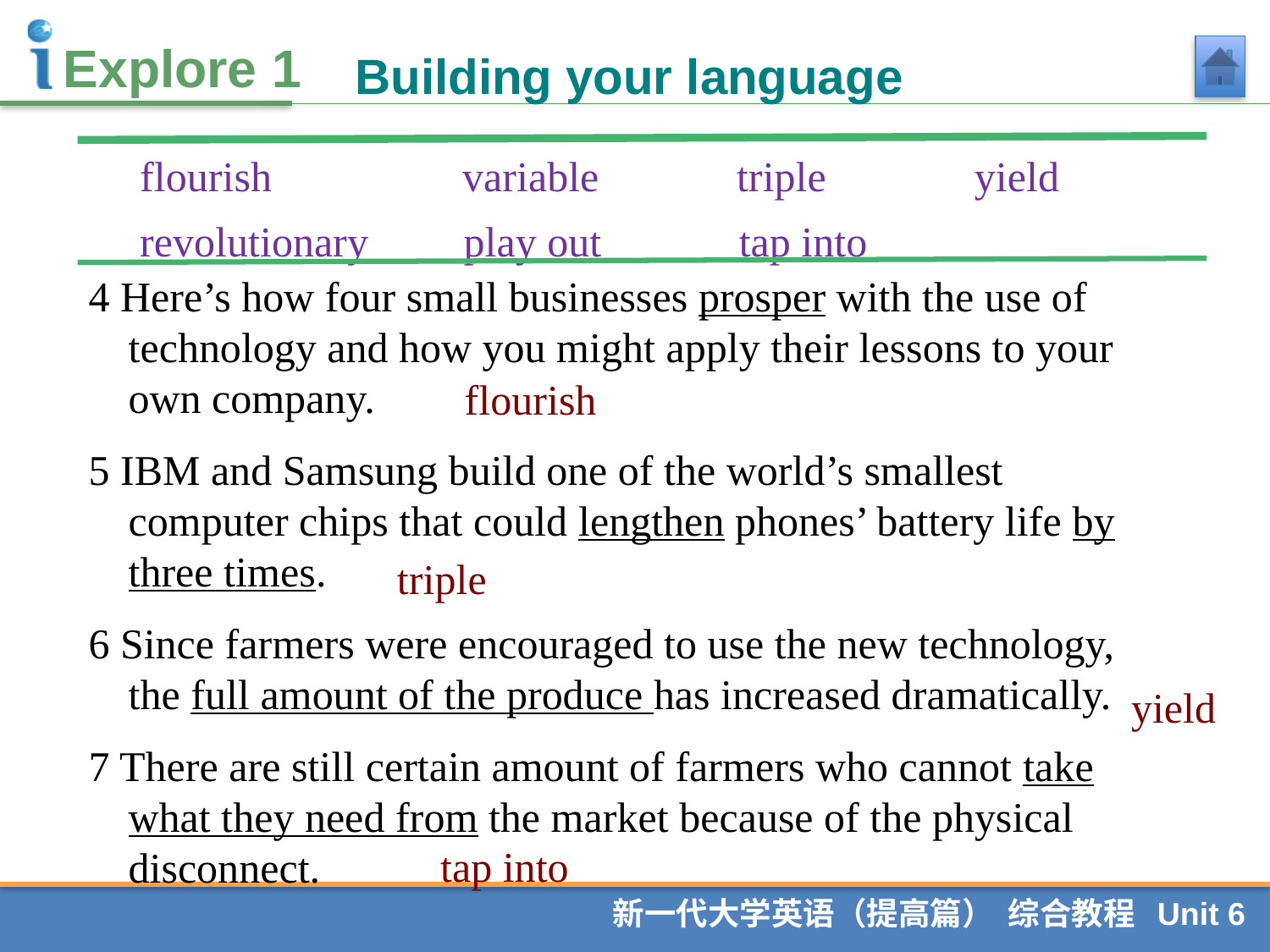

Building your language
flourish                  variable             triple              yield
revolutionary         play out             tap into
4 Here’s how four small businesses prosper with the use of technology and how you might apply their lessons to your own company.
5 IBM and Samsung build one of the world’s smallest computer chips that could lengthen phones’ battery life by three times.
6 Since farmers were encouraged to use the new technology, the full amount of the produce has increased dramatically.
7 There are still certain amount of farmers who cannot take what they need from the market because of the physical disconnect.
flourish
triple
yield
tap into